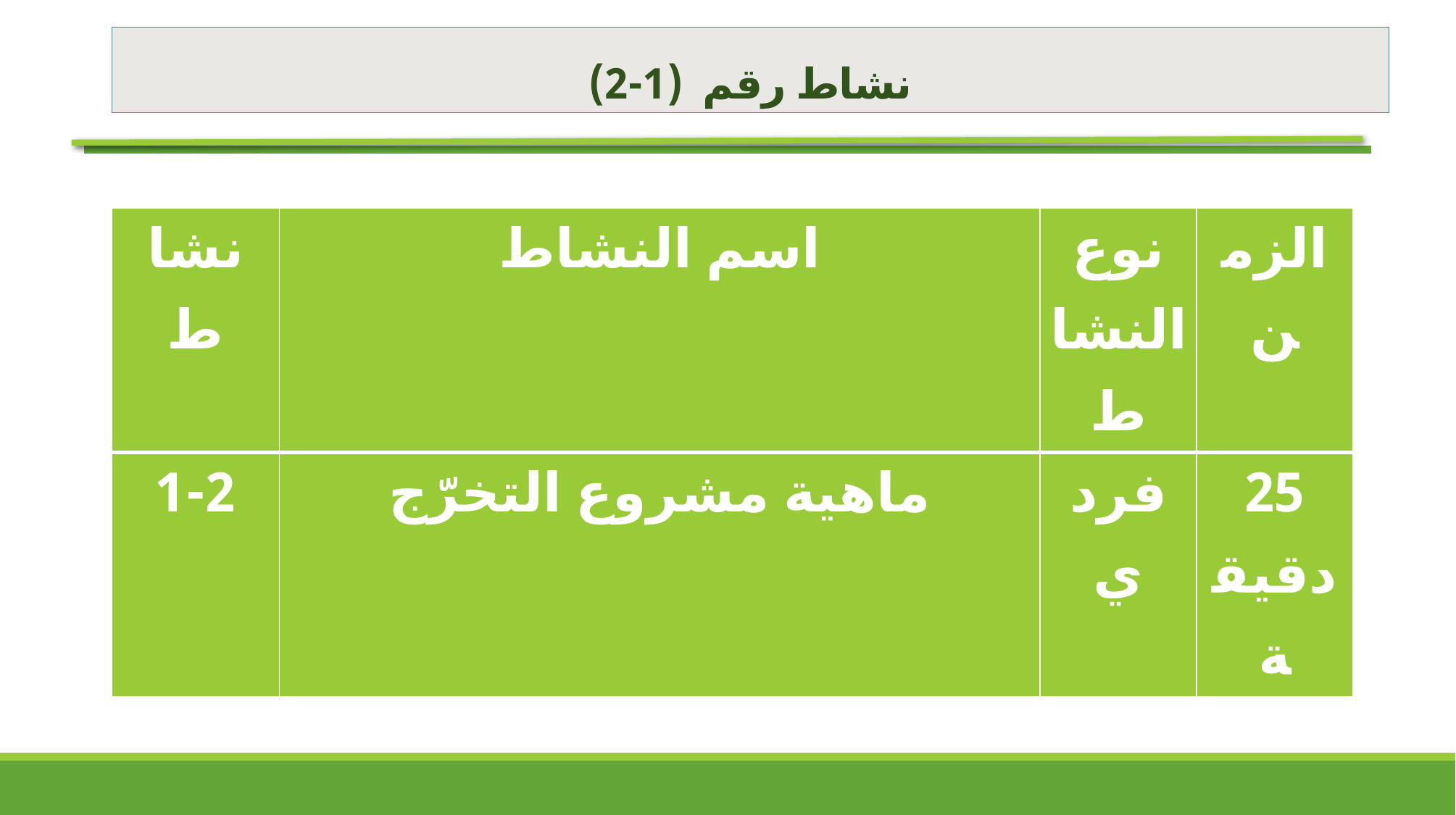

# نشاط رقم  (1-2)
| نشاط | اسم النشاط | نوع النشاط | الزمن |
| --- | --- | --- | --- |
| 1-2 | ماهية مشروع التخرّج | فردي | 25 دقيقة |